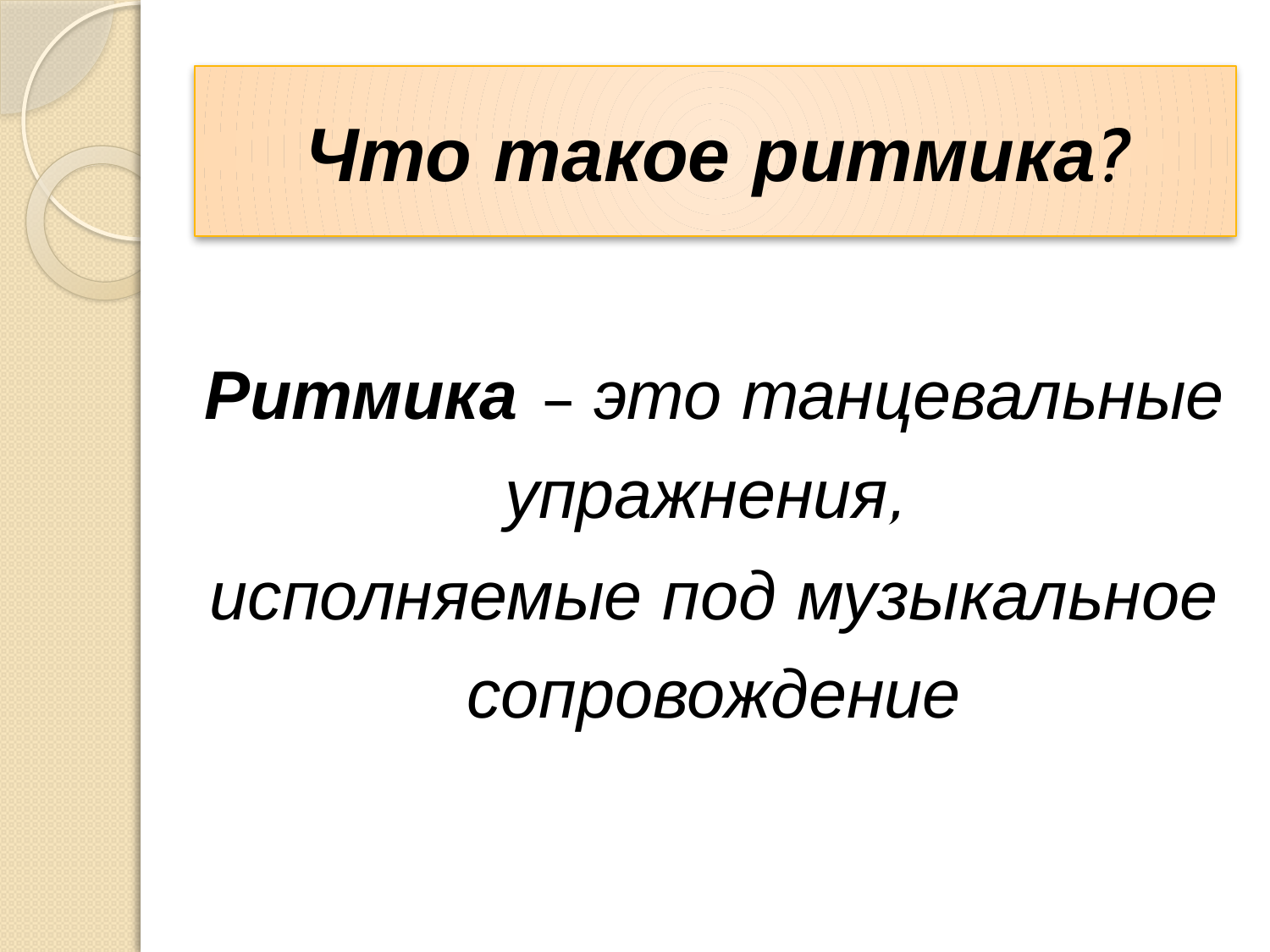

# Что такое ритмика?

Ритмика – это танцевальные упражнения,
исполняемые под музыкальное сопровождение